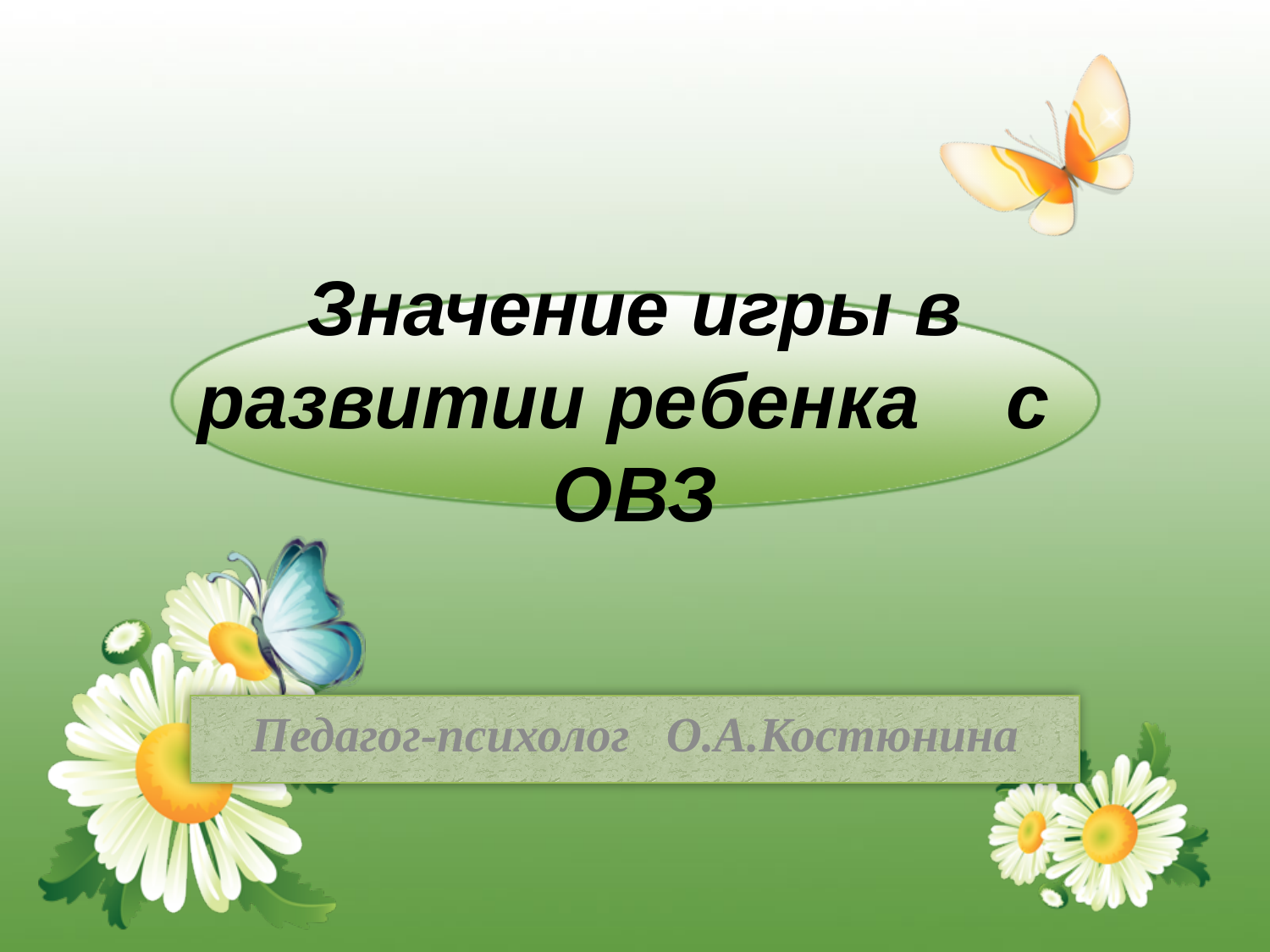

# Значение игры в развитии ребенка    с  ОВЗ
Педагог-психолог   О.А.Костюнина